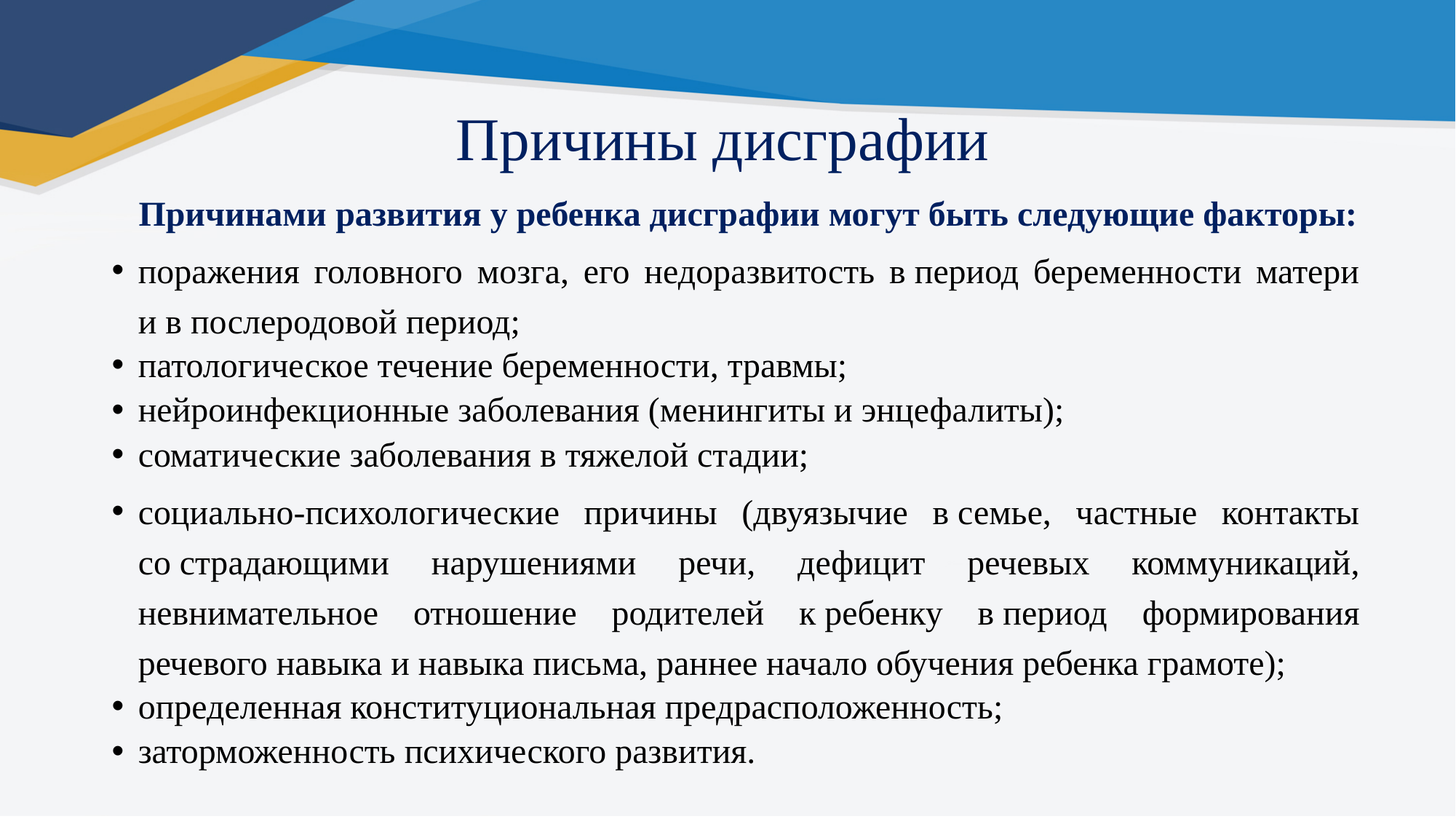

Причины дисграфии
     Причинами развития у ребенка дисграфии могут быть следующие факторы:
поражения головного мозга, его недоразвитость в период беременности матери и в послеродовой период;
патологическое течение беременности, травмы;
нейроинфекционные заболевания (менингиты и энцефалиты);
соматические заболевания в тяжелой стадии;
социально-психологические причины (двуязычие в семье, частные контакты со страдающими нарушениями речи, дефицит речевых коммуникаций, невнимательное отношение родителей к ребенку в период формирования речевого навыка и навыка письма, раннее начало обучения ребенка грамоте);
определенная конституциональная предрасположенность;
заторможенность психического развития.